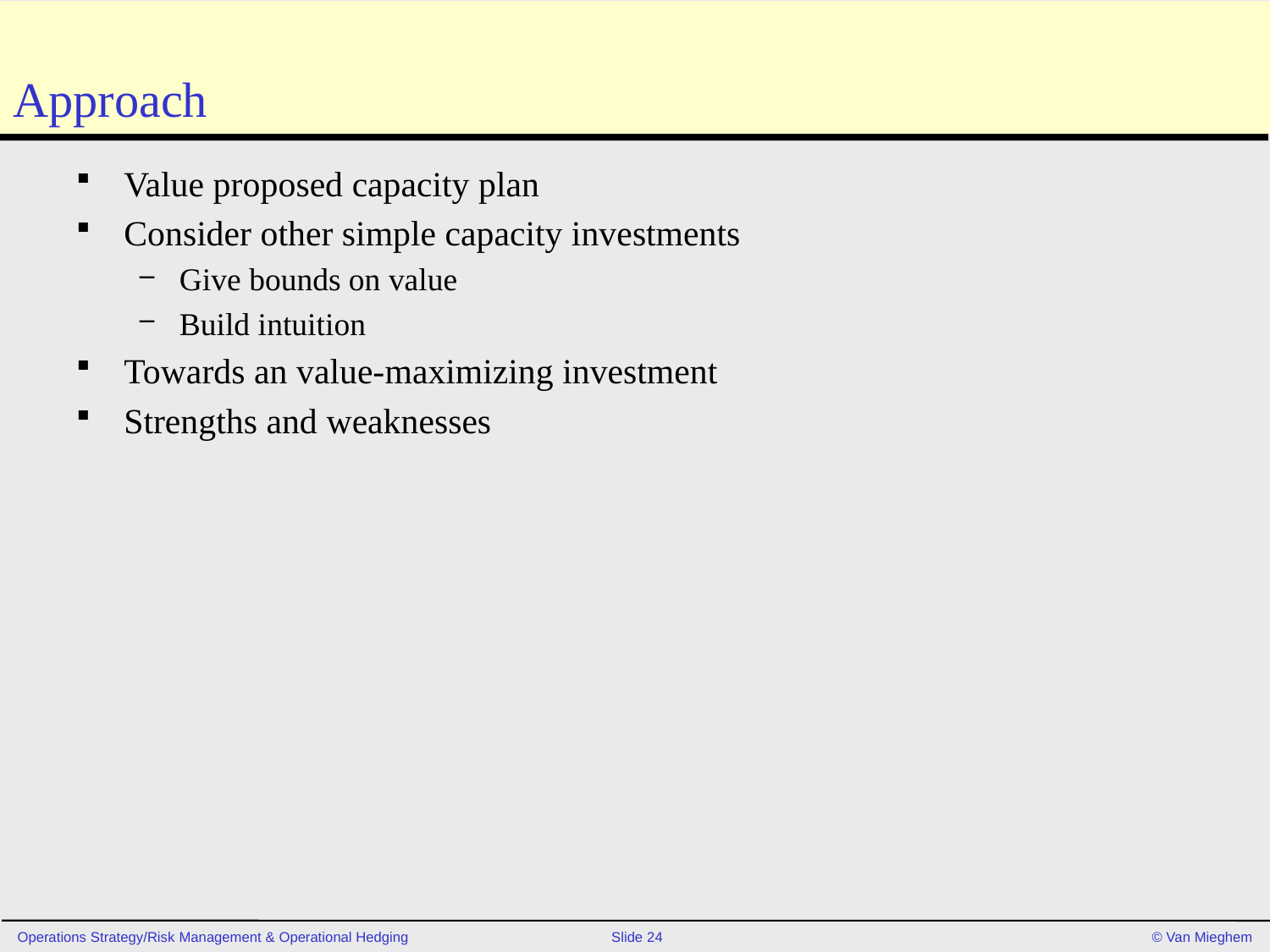

# Approach
Value proposed capacity plan
Consider other simple capacity investments
Give bounds on value
Build intuition
Towards an value-maximizing investment
Strengths and weaknesses